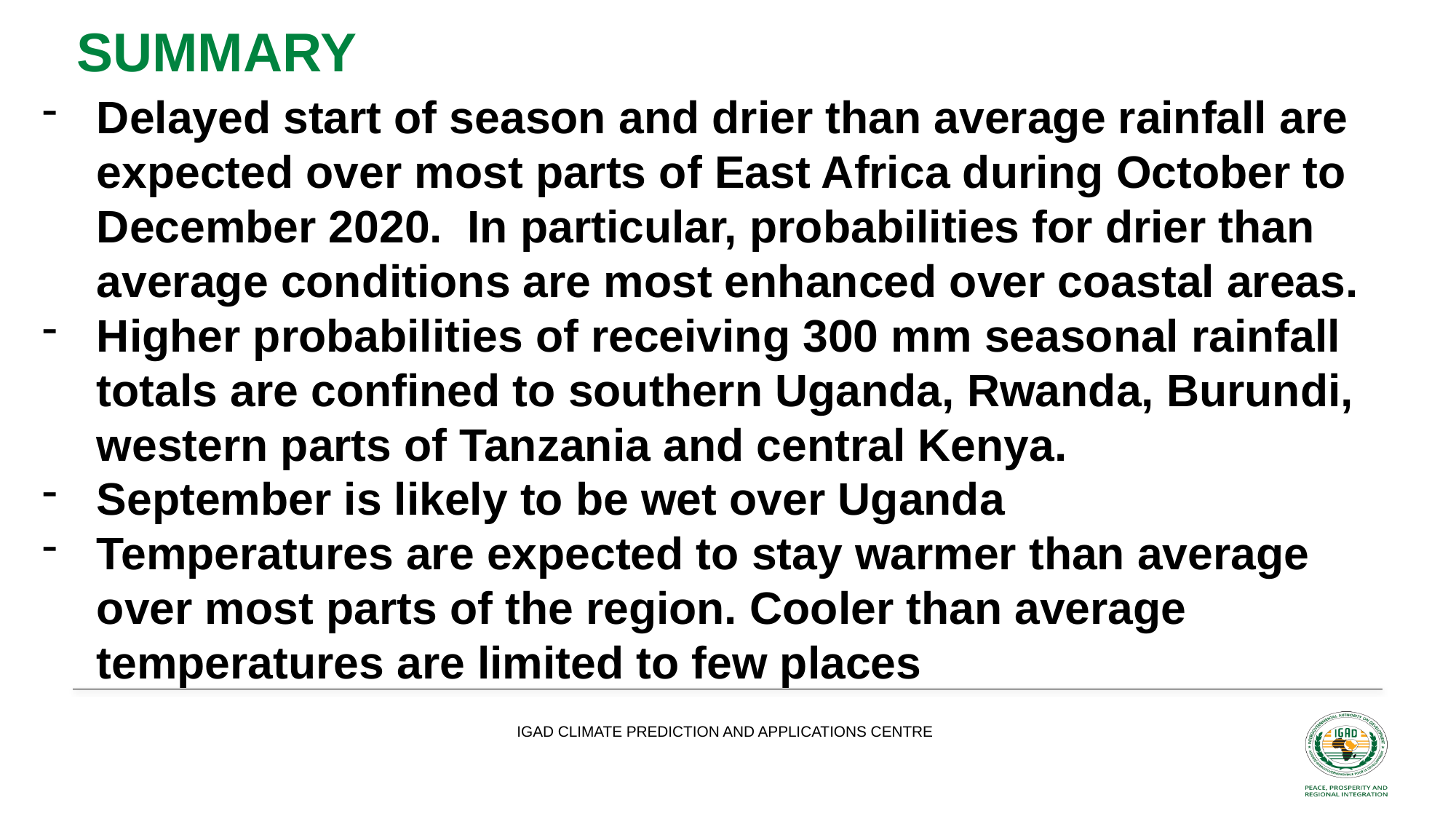

# Summary
Delayed start of season and drier than average rainfall are  expected over most parts of East Africa during October to December 2020.  In particular, probabilities for drier than average conditions are most enhanced over coastal areas.
Higher probabilities of receiving 300 mm seasonal rainfall totals are confined to southern Uganda, Rwanda, Burundi, western parts of Tanzania and central Kenya.
September is likely to be wet over Uganda
Temperatures are expected to stay warmer than average over most parts of the region. Cooler than average temperatures are limited to few places

IGAD CLIMATE PREDICTION AND APPLICATIONS CENTRE